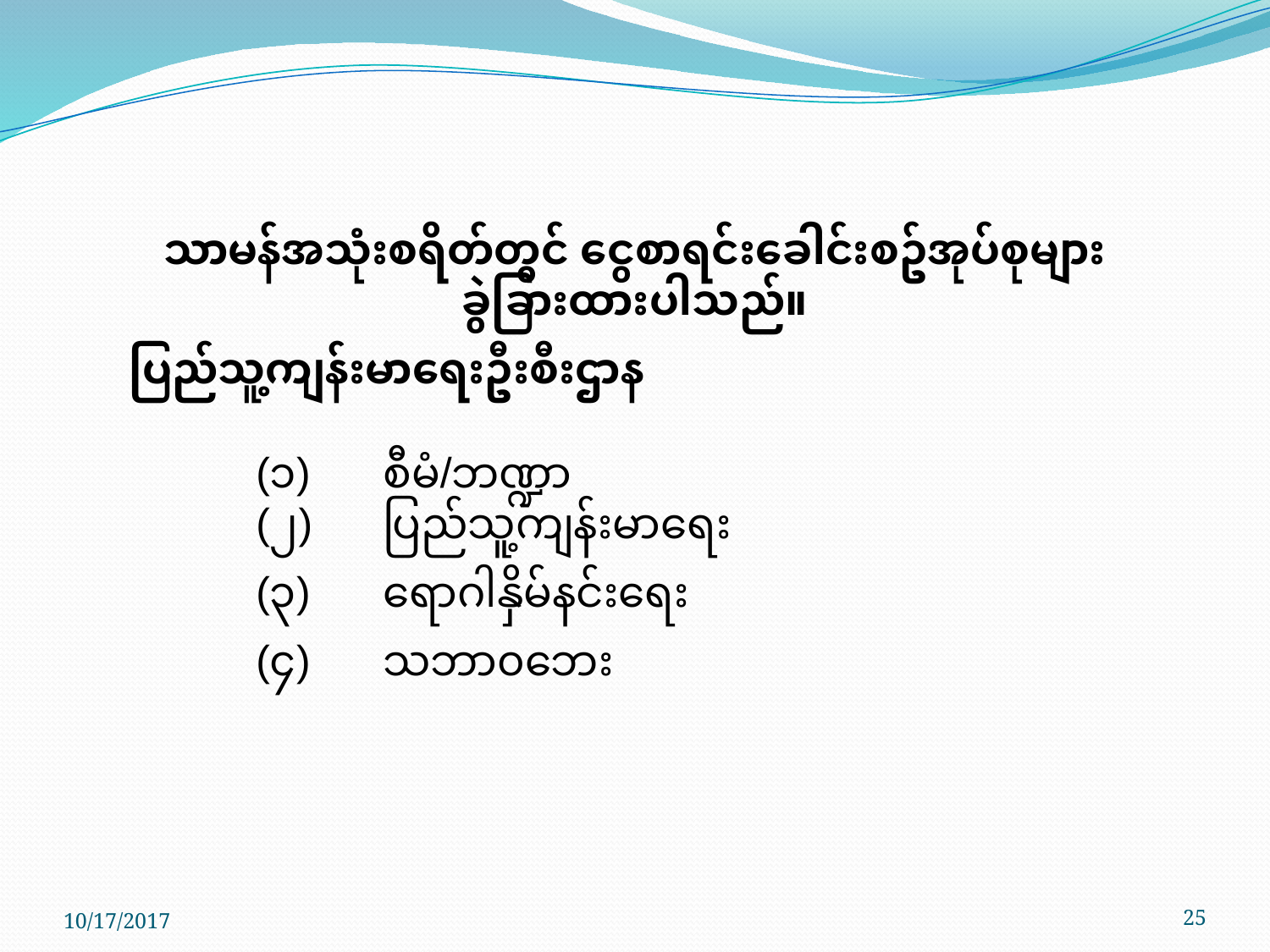

သာမန်အသုံးစရိတ်တွင် ငွေစာရင်းခေါင်းစဥ်အုပ်စုများ
ခွဲခြားထားပါသည်။
ပြည်သူ့ကျန်းမာရေးဦးစီးဌာန
	(၁)	စီမံ/ဘဏ္ဍာ
	(၂)	ပြည်သူ့ကျန်းမာရေး
	(၃)	ရောဂါနှိမ်နင်းရေး
	(၄)	သဘာ၀ဘေး
10/17/2017

25